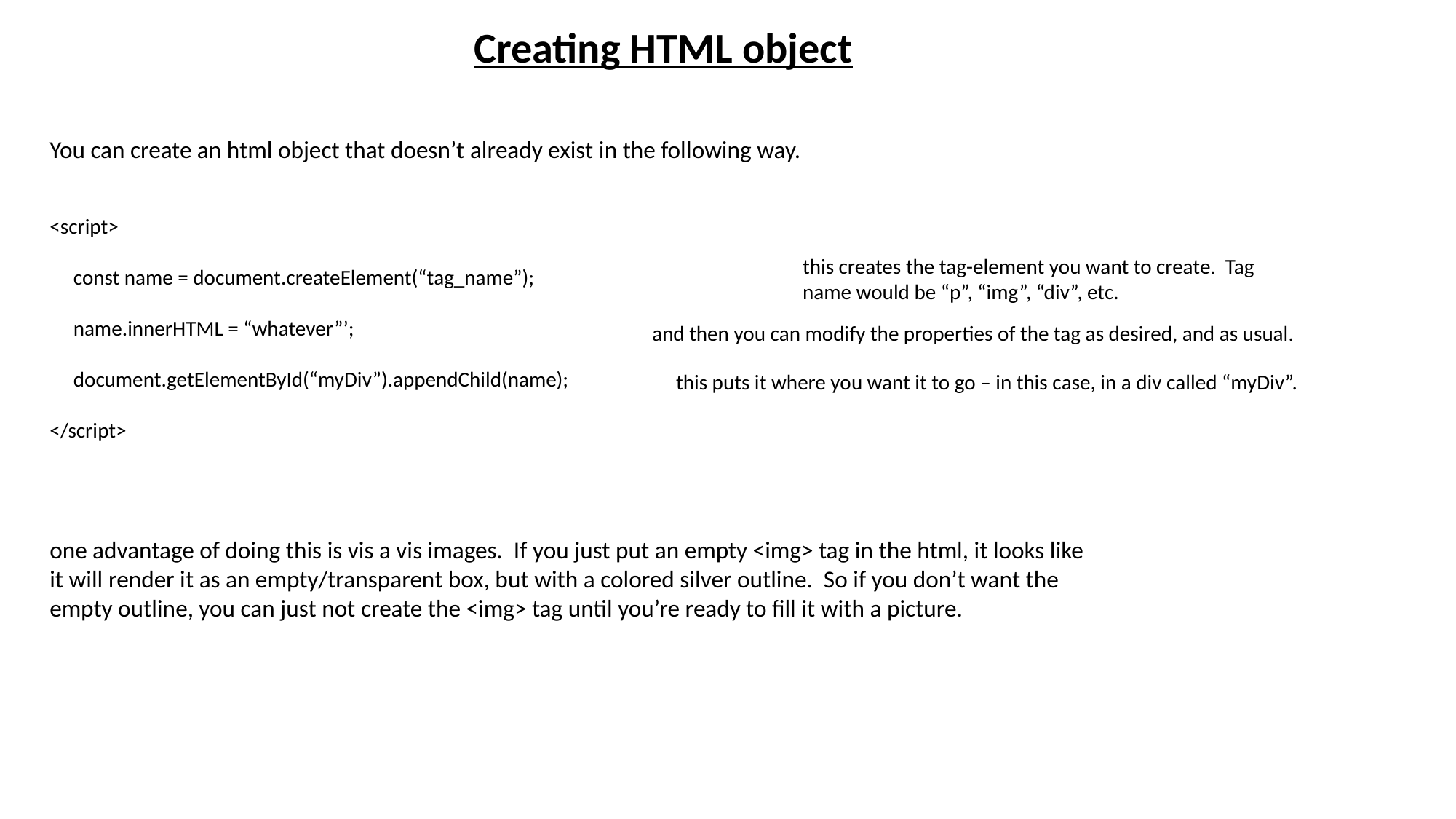

Creating HTML object
You can create an html object that doesn’t already exist in the following way.
<script>

     const name = document.createElement(“tag_name”);

     name.innerHTML = “whatever”’;

     document.getElementById(“myDiv”).appendChild(name);

</script>
this creates the tag-element you want to create.  Tag name would be “p”, “img”, “div”, etc.
and then you can modify the properties of the tag as desired, and as usual.
this puts it where you want it to go – in this case, in a div called “myDiv”.
one advantage of doing this is vis a vis images.  If you just put an empty <img> tag in the html, it looks like it will render it as an empty/transparent box, but with a colored silver outline.  So if you don’t want the empty outline, you can just not create the <img> tag until you’re ready to fill it with a picture.